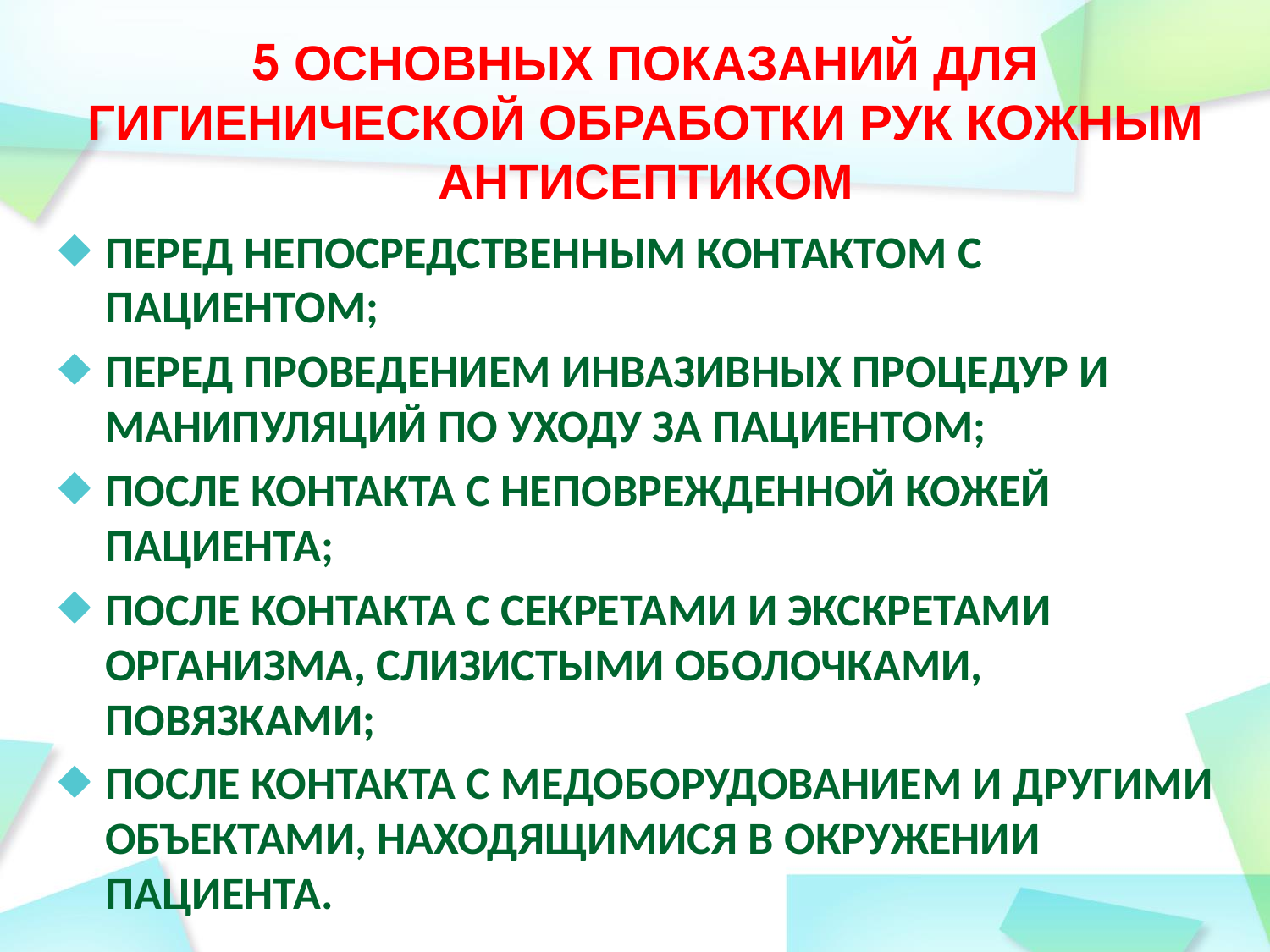

# 5 ОСНОВНЫХ ПОКАЗАНИЙ ДЛЯ ГИГИЕНИЧЕСКОЙ ОБРАБОТКИ РУК КОЖНЫМ АНТИСЕПТИКОМ
ПЕРЕД НЕПОСРЕДСТВЕННЫМ КОНТАКТОМ С ПАЦИЕНТОМ;
ПЕРЕД ПРОВЕДЕНИЕМ ИНВАЗИВНЫХ ПРОЦЕДУР И МАНИПУЛЯЦИЙ ПО УХОДУ ЗА ПАЦИЕНТОМ;
ПОСЛЕ КОНТАКТА С НЕПОВРЕЖДЕННОЙ КОЖЕЙ ПАЦИЕНТА;
ПОСЛЕ КОНТАКТА С СЕКРЕТАМИ И ЭКСКРЕТАМИ ОРГАНИЗМА, СЛИЗИСТЫМИ ОБОЛОЧКАМИ, ПОВЯЗКАМИ;
ПОСЛЕ КОНТАКТА С МЕДОБОРУДОВАНИЕМ И ДРУГИМИ ОБЪЕКТАМИ, НАХОДЯЩИМИСЯ В ОКРУЖЕНИИ ПАЦИЕНТА.